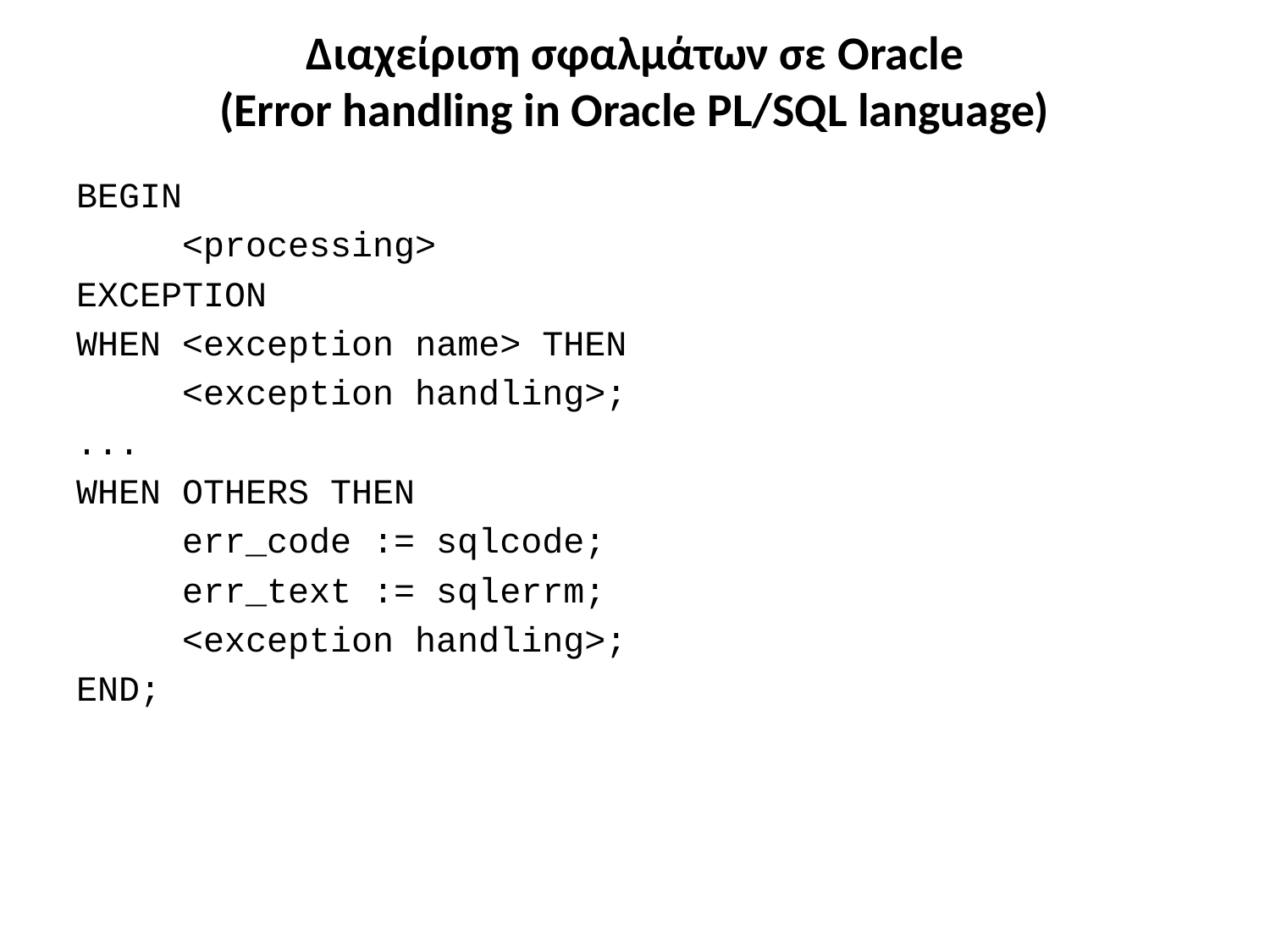

# Διαχείριση σφαλμάτων σε Oracle (Error handling in Oracle PL/SQL language)
BEGIN
     <processing>
EXCEPTION
WHEN <exception name> THEN
     <exception handling>;
...
WHEN OTHERS THEN
     err_code := sqlcode;
     err_text := sqlerrm;
     <exception handling>;
END;